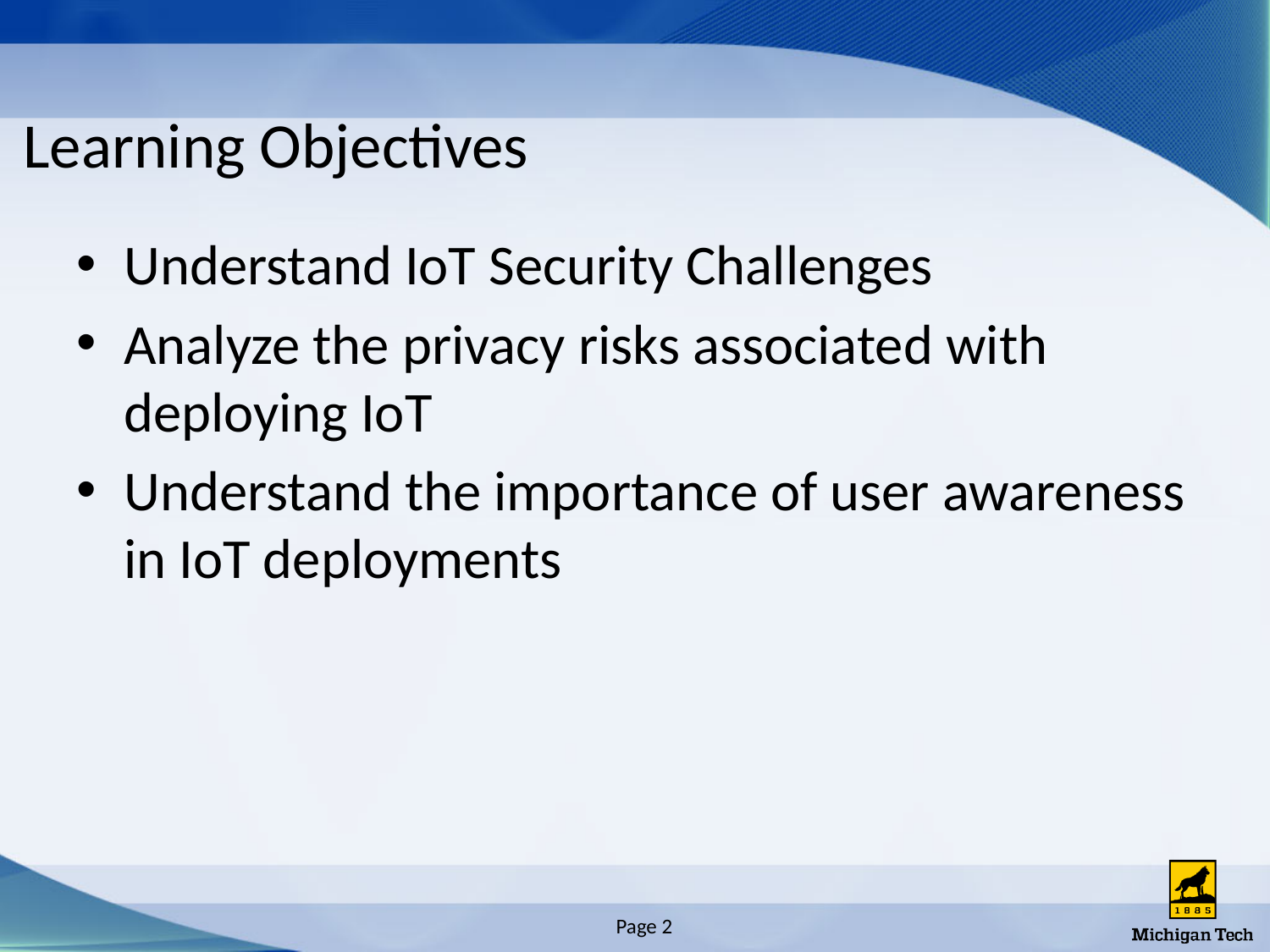

# Learning Objectives
Understand IoT Security Challenges
Analyze the privacy risks associated with deploying IoT
Understand the importance of user awareness in IoT deployments